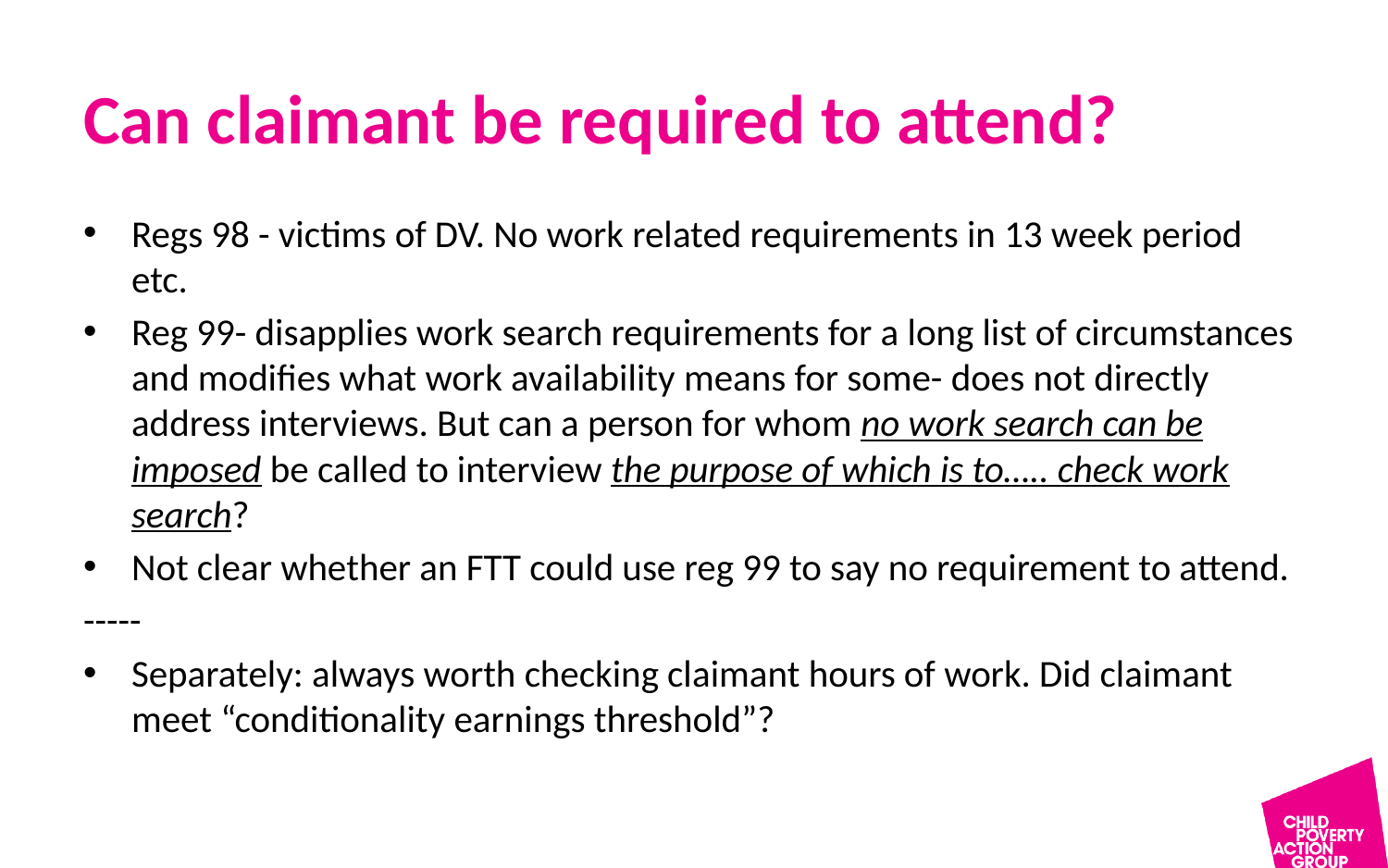

# Can claimant be required to attend?
Regs 98 - victims of DV. No work related requirements in 13 week period etc.
Reg 99- disapplies work search requirements for a long list of circumstances and modifies what work availability means for some- does not directly address interviews. But can a person for whom no work search can be imposed be called to interview the purpose of which is to….. check work search?
Not clear whether an FTT could use reg 99 to say no requirement to attend.
-----
Separately: always worth checking claimant hours of work. Did claimant meet “conditionality earnings threshold”?